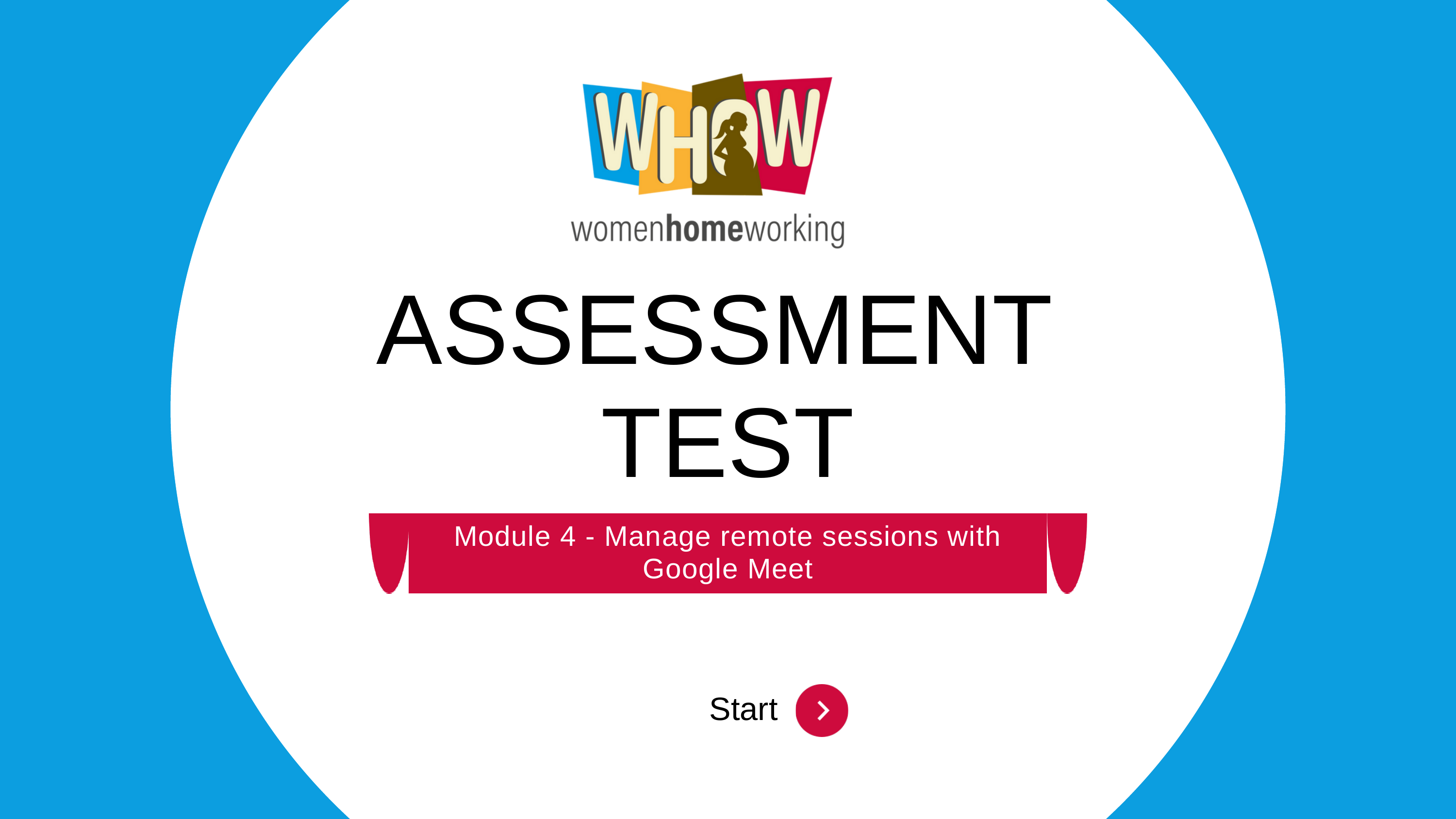

ASSESSMENT
TEST

Module 4 - Manage remote sessions with Google Meet

Start